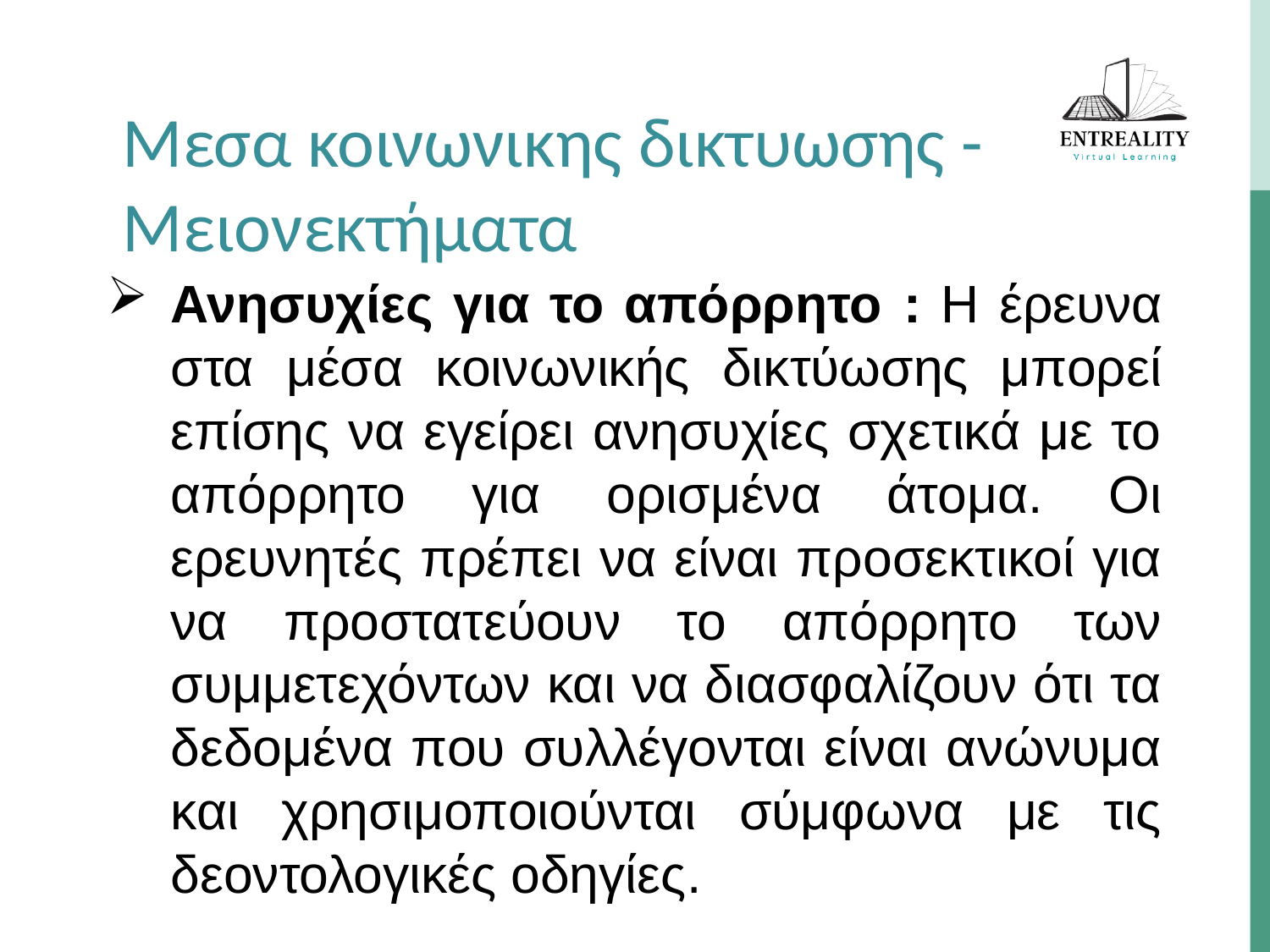

Μεσα κοινωνικης δικτυωσης - Μειονεκτήματα
Ανησυχίες για το απόρρητο : Η έρευνα στα μέσα κοινωνικής δικτύωσης μπορεί επίσης να εγείρει ανησυχίες σχετικά με το απόρρητο για ορισμένα άτομα. Οι ερευνητές πρέπει να είναι προσεκτικοί για να προστατεύουν το απόρρητο των συμμετεχόντων και να διασφαλίζουν ότι τα δεδομένα που συλλέγονται είναι ανώνυμα και χρησιμοποιούνται σύμφωνα με τις δεοντολογικές οδηγίες.